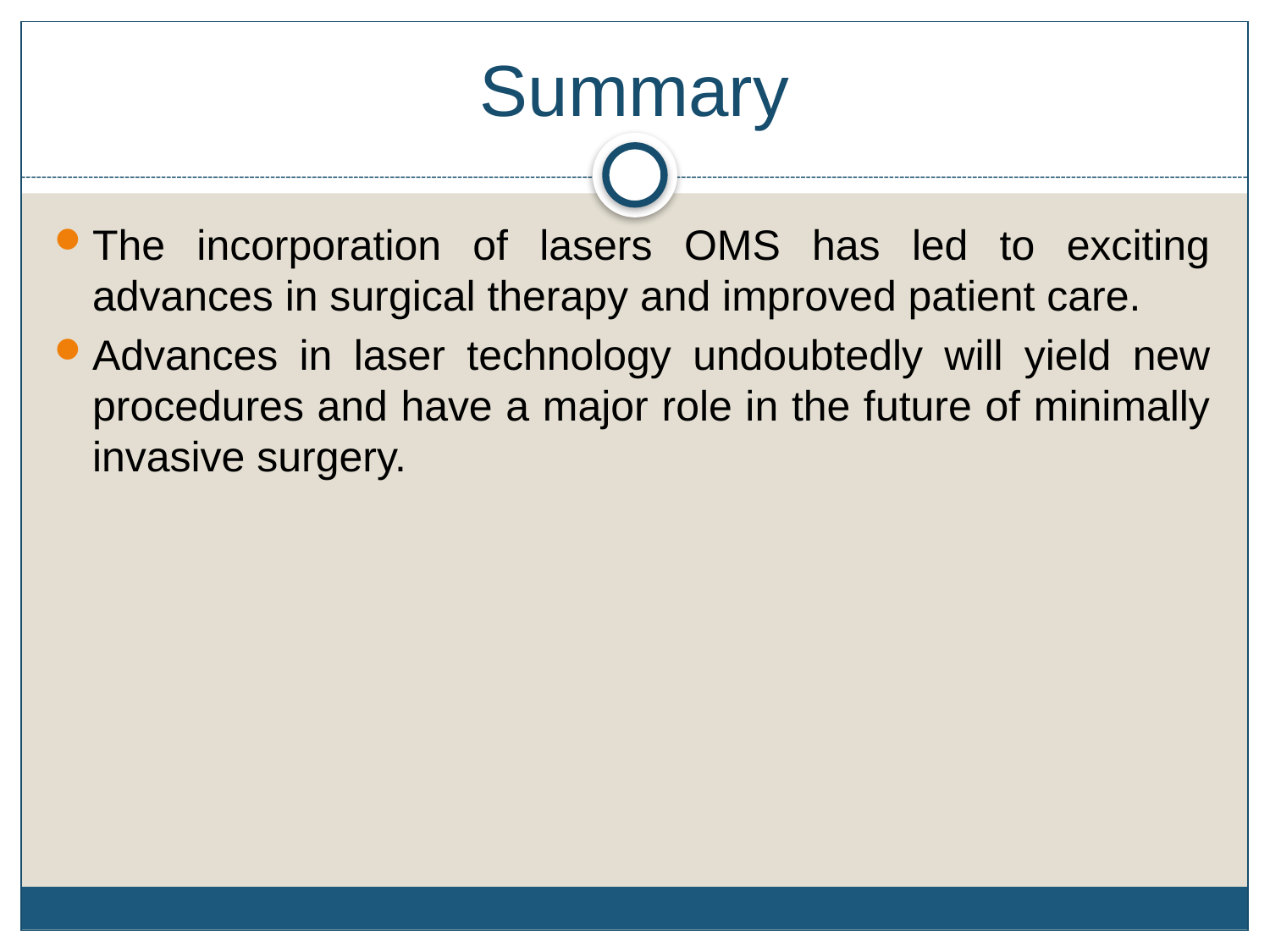

# Summary
The incorporation of lasers OMS has led to exciting advances in surgical therapy and improved patient care.
Advances in laser technology undoubtedly will yield new procedures and have a major role in the future of minimally invasive surgery.